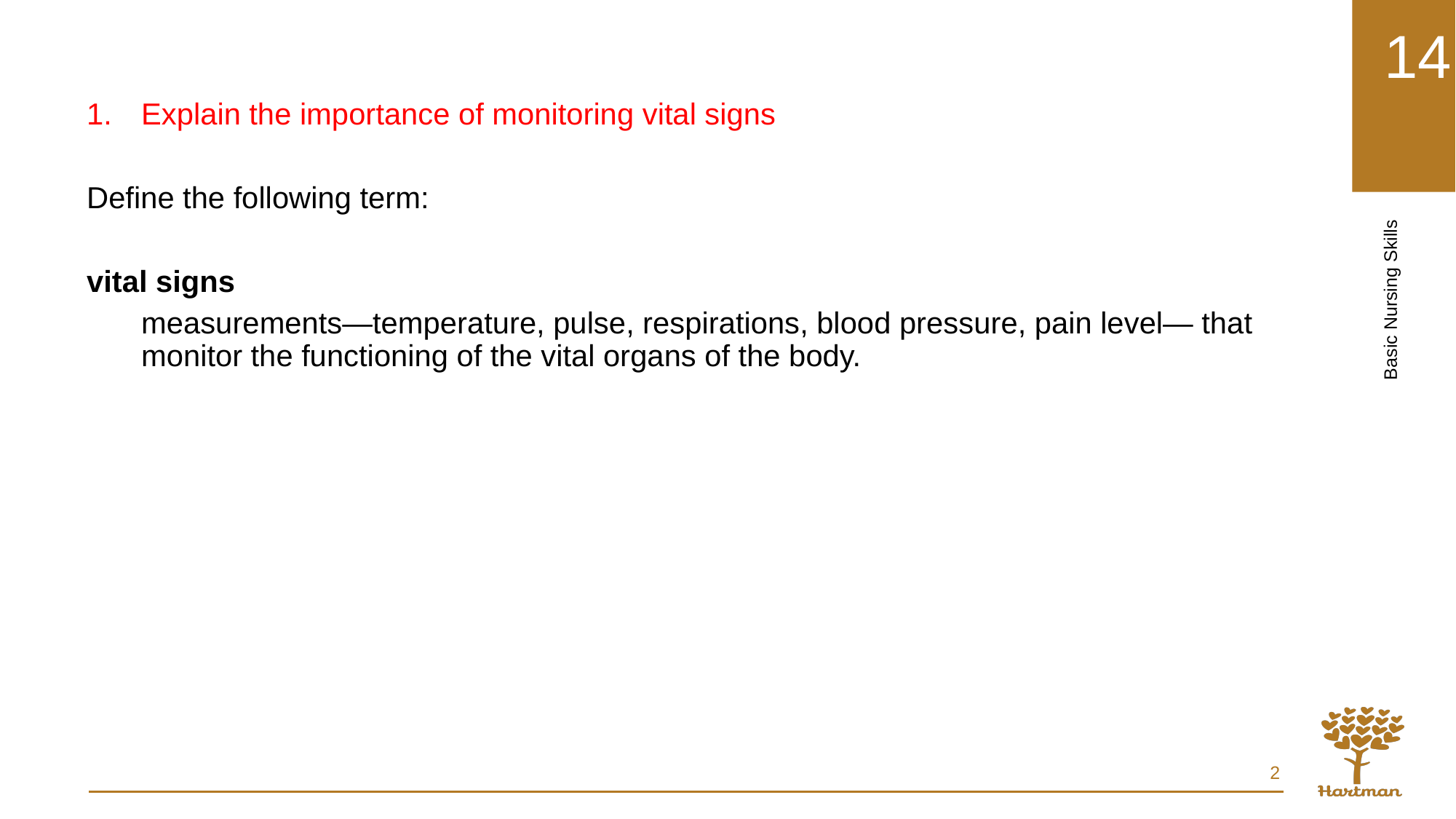

Explain the importance of monitoring vital signs

Define the following term:

vital signs
measurements—temperature, pulse, respirations, blood pressure, pain level— that monitor the functioning of the vital organs of the body.

2